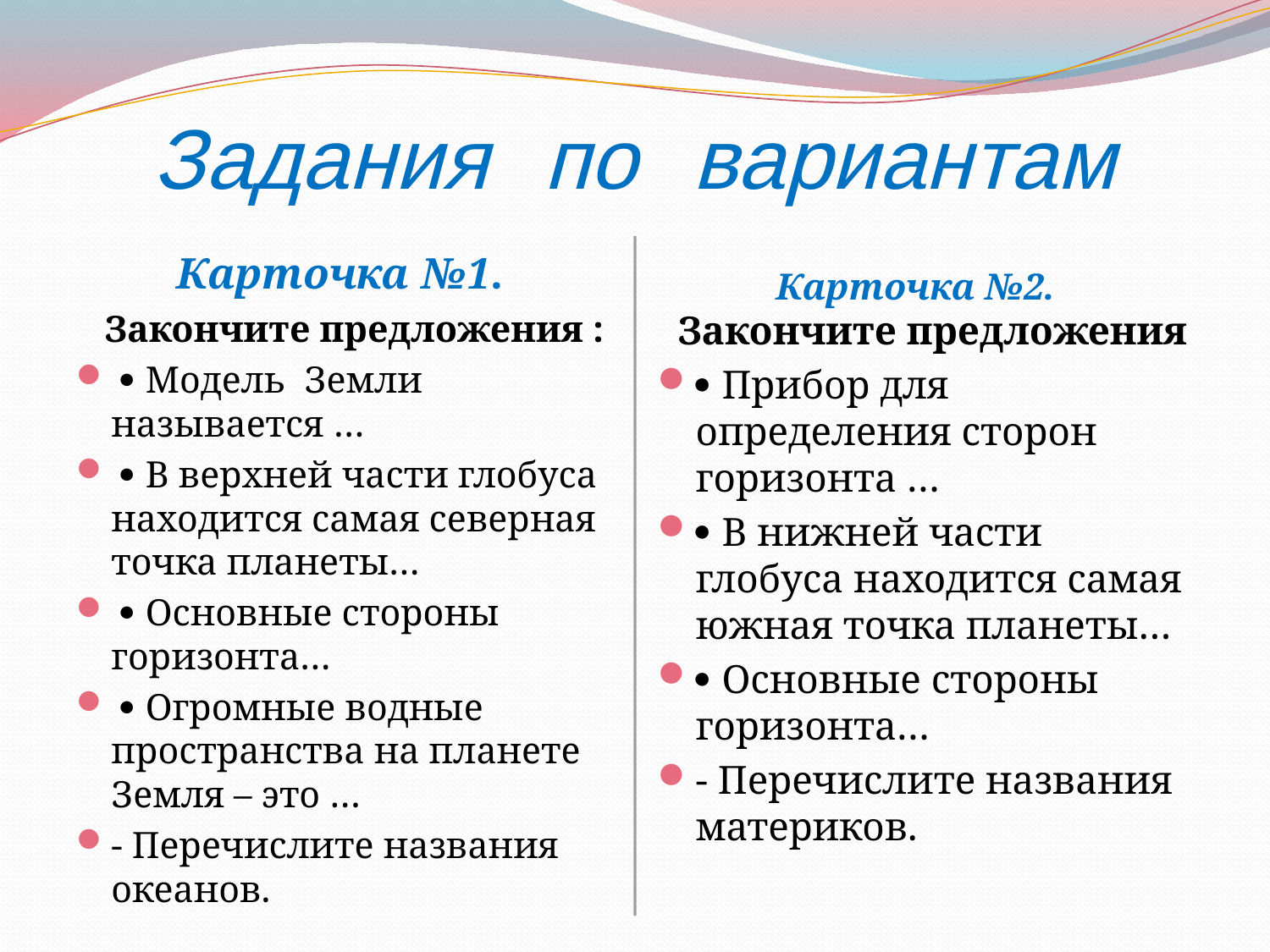

# Задания  по  вариантам

Карточка №2.

Карточка №1.
   Закончите предложения :
 • Модель  Земли называется …
 • В верхней части глобуса находится самая северная точка планеты…
 • Основные стороны горизонта…
 • Огромные водные пространства на планете Земля – это …
- Перечислите названия океанов.
  Закончите предложения
• Прибор для определения сторон горизонта …
• В нижней части глобуса находится самая южная точка планеты…
• Основные стороны горизонта…
- Перечислите названия материков.